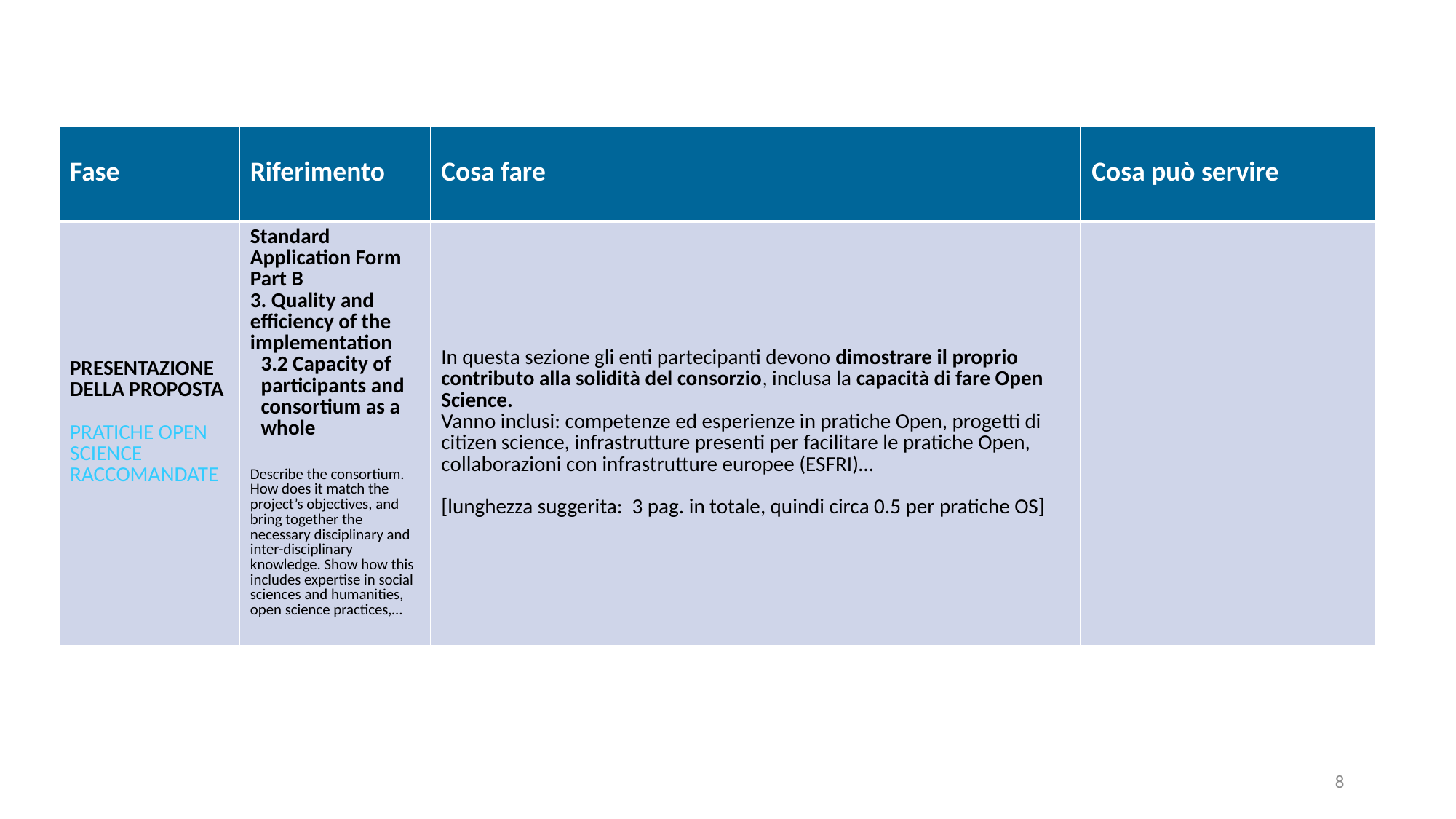

| Fase | Riferimento | Cosa fare | Cosa può servire |
| --- | --- | --- | --- |
| PRESENTAZIONE DELLA PROPOSTA PRATICHE OPEN SCIENCE RACCOMANDATE | Standard Application Form Part B 3. Quality and efficiency of the implementation 3.2 Capacity of participants and consortium as a whole Describe the consortium. How does it match the project’s objectives, and bring together the necessary disciplinary and inter-disciplinary knowledge. Show how this includes expertise in social sciences and humanities, open science practices,… | In questa sezione gli enti partecipanti devono dimostrare il proprio contributo alla solidità del consorzio, inclusa la capacità di fare Open Science. Vanno inclusi: competenze ed esperienze in pratiche Open, progetti di citizen science, infrastrutture presenti per facilitare le pratiche Open, collaborazioni con infrastrutture europee (ESFRI)… [lunghezza suggerita: 3 pag. in totale, quindi circa 0.5 per pratiche OS] |  |
8